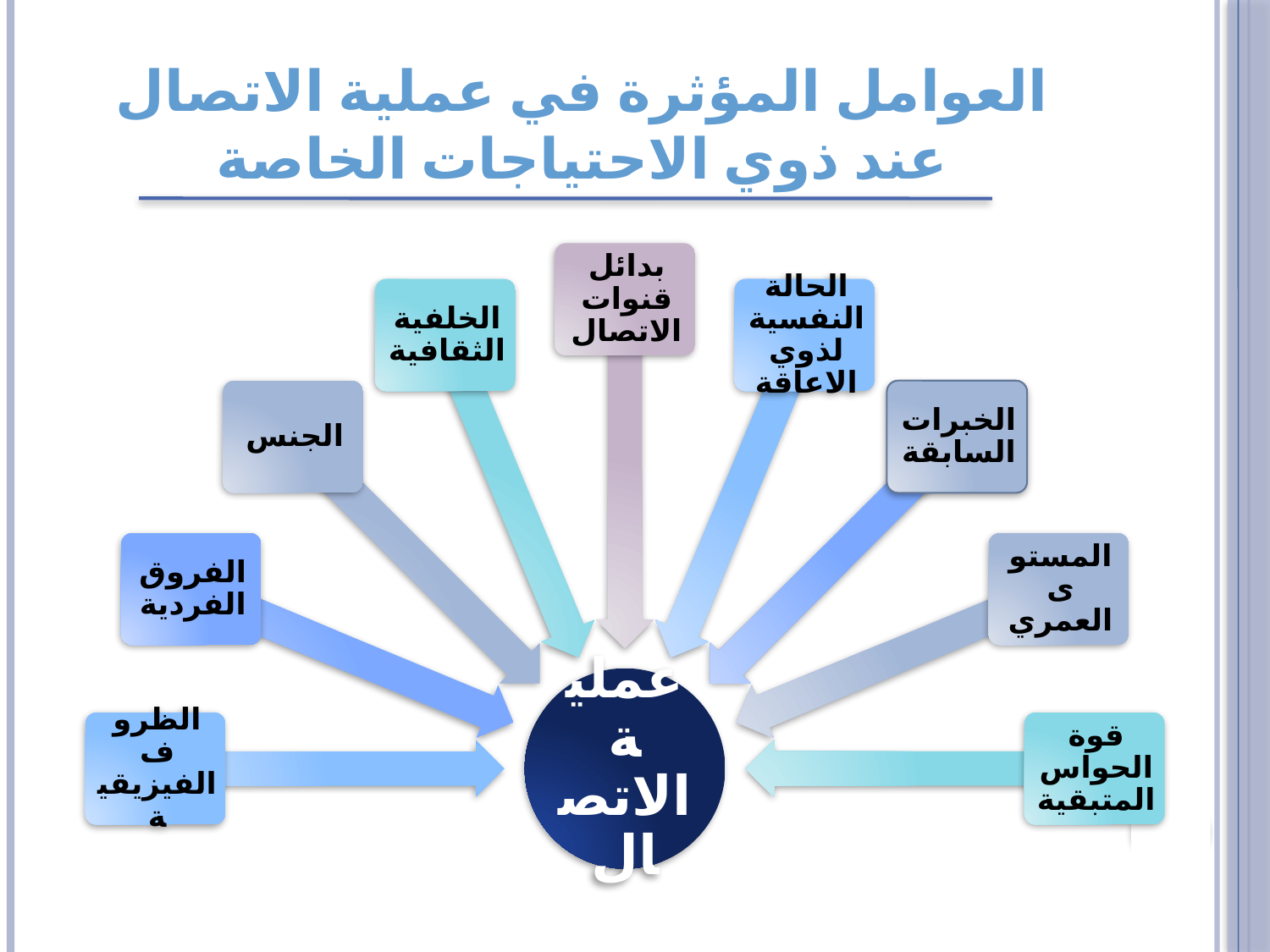

# العوامل المؤثرة في عملية الاتصال عند ذوي الاحتياجات الخاصة
عملية الاتصال
الظروف الفيزيقية
الفروق الفردية
الجنس
الخلفية الثقافية
بدائل قنوات الاتصال
الحالة النفسية لذوي الاعاقة
الخبرات السابقة
المستوى العمري
قوة الحواس المتبقية

2